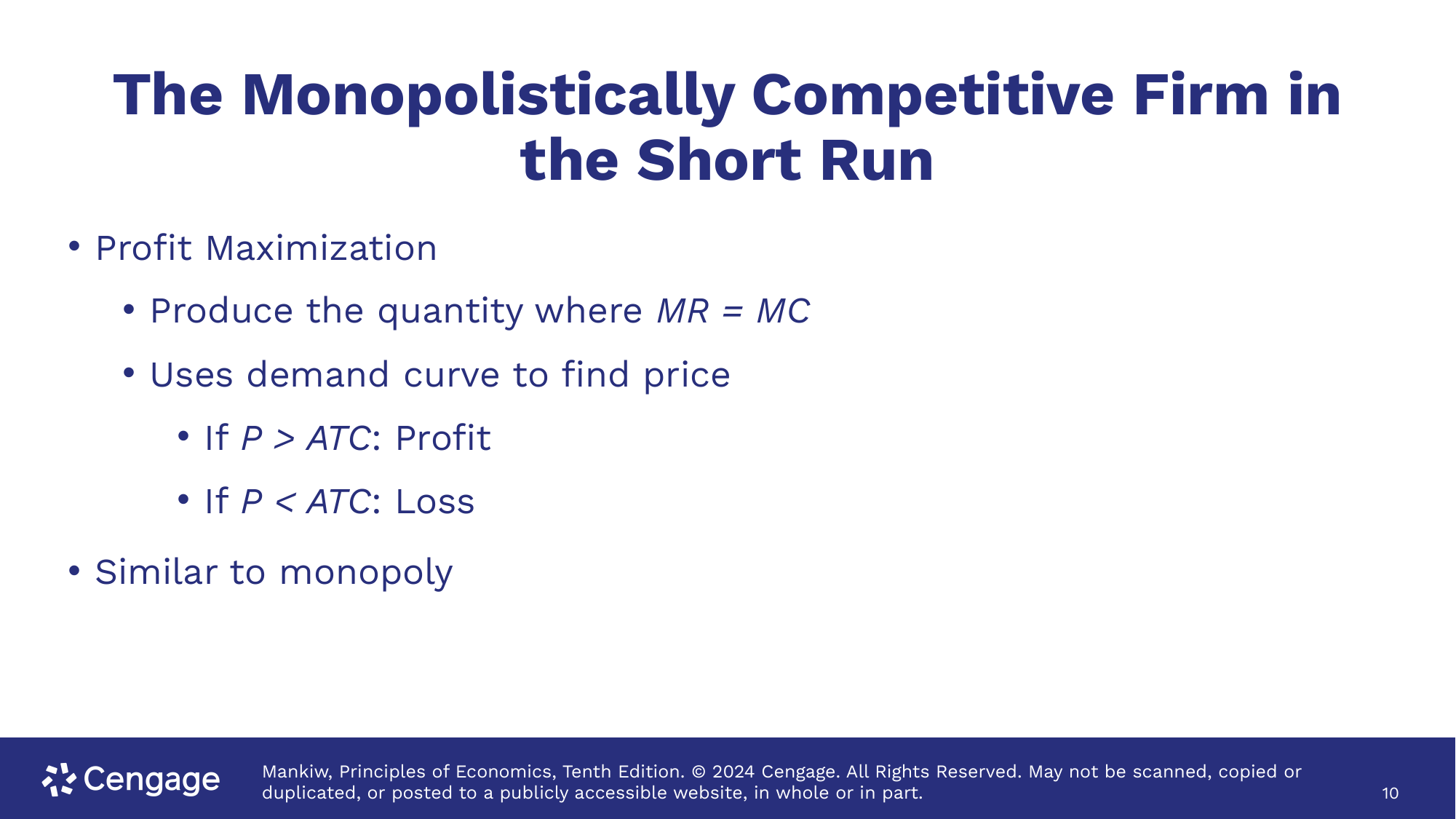

# The Monopolistically Competitive Firm in the Short Run
Profit Maximization
Produce the quantity where MR = MC
Uses demand curve to find price
If P > ATC: Profit
If P < ATC: Loss
Similar to monopoly